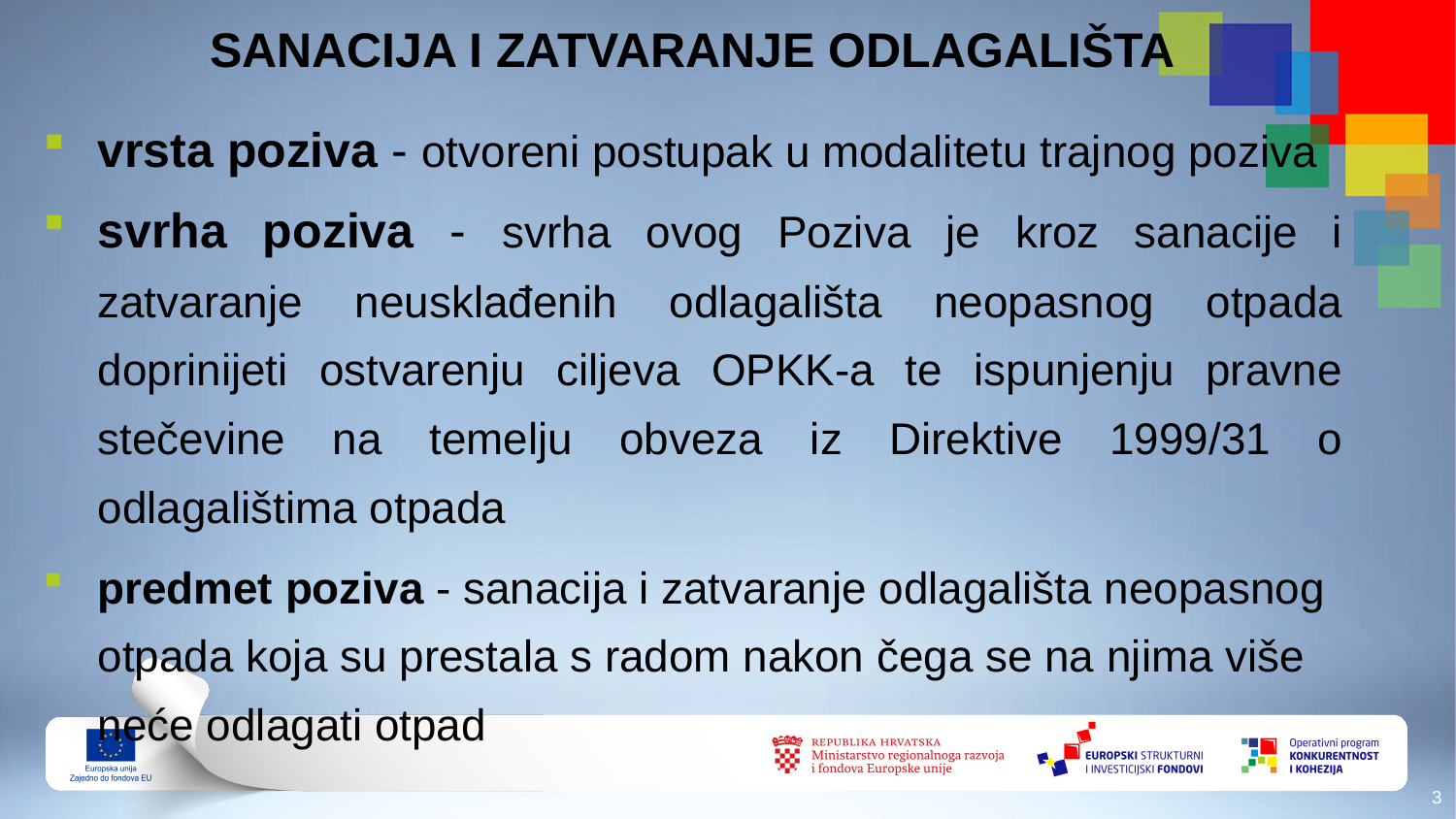

# SANACIJA I ZATVARANJE ODLAGALIŠTA
vrsta poziva - otvoreni postupak u modalitetu trajnog poziva
svrha poziva - svrha ovog Poziva je kroz sanacije i zatvaranje neusklađenih odlagališta neopasnog otpada doprinijeti ostvarenju ciljeva OPKK-a te ispunjenju pravne stečevine na temelju obveza iz Direktive 1999/31 o odlagalištima otpada
predmet poziva - sanacija i zatvaranje odlagališta neopasnog otpada koja su prestala s radom nakon čega se na njima više neće odlagati otpad
3